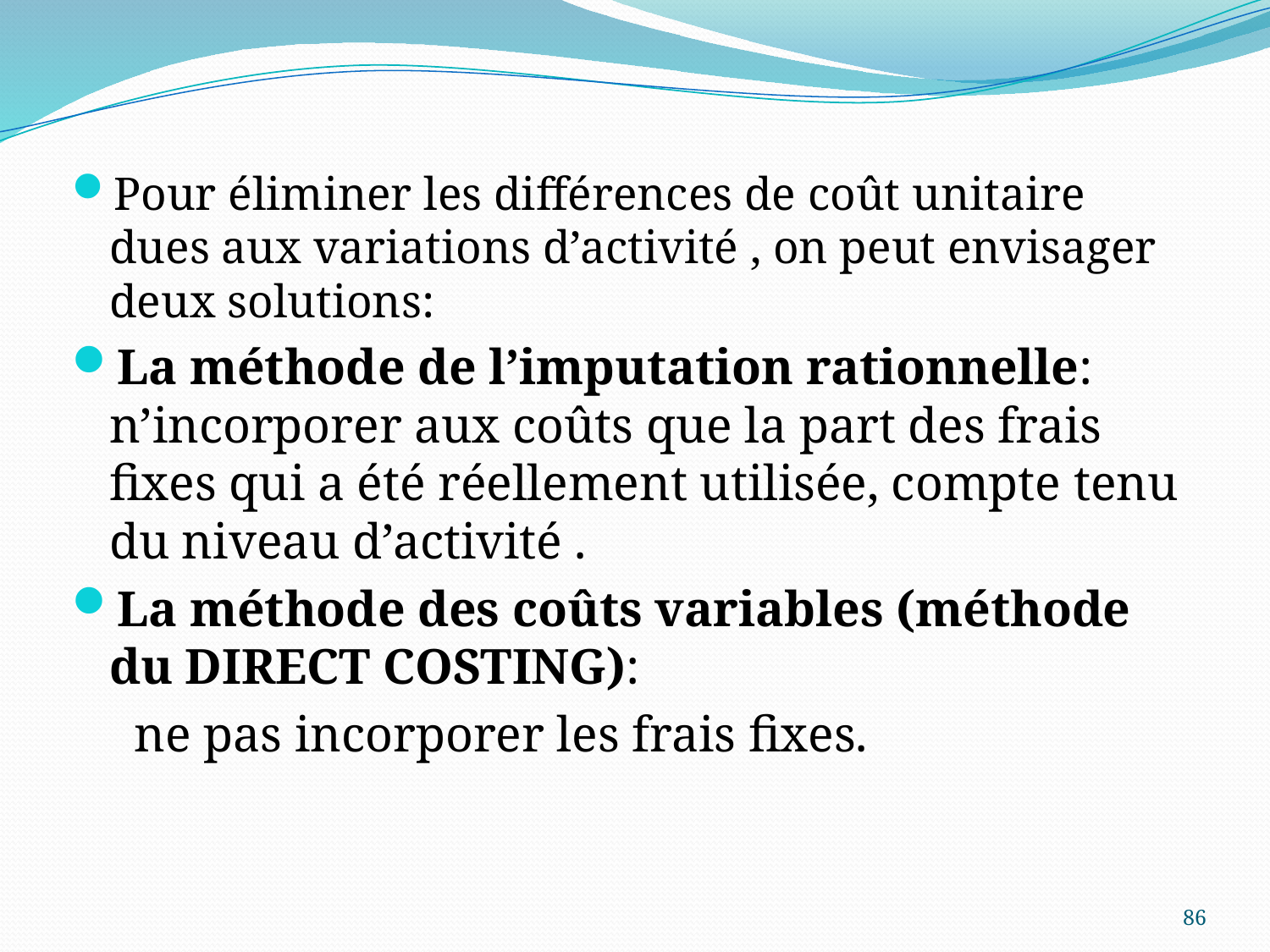

Pour éliminer les différences de coût unitaire dues aux variations d’activité , on peut envisager deux solutions:
La méthode de l’imputation rationnelle: n’incorporer aux coûts que la part des frais fixes qui a été réellement utilisée, compte tenu du niveau d’activité .
La méthode des coûts variables (méthode du DIRECT COSTING):
     ne pas incorporer les frais fixes.

86